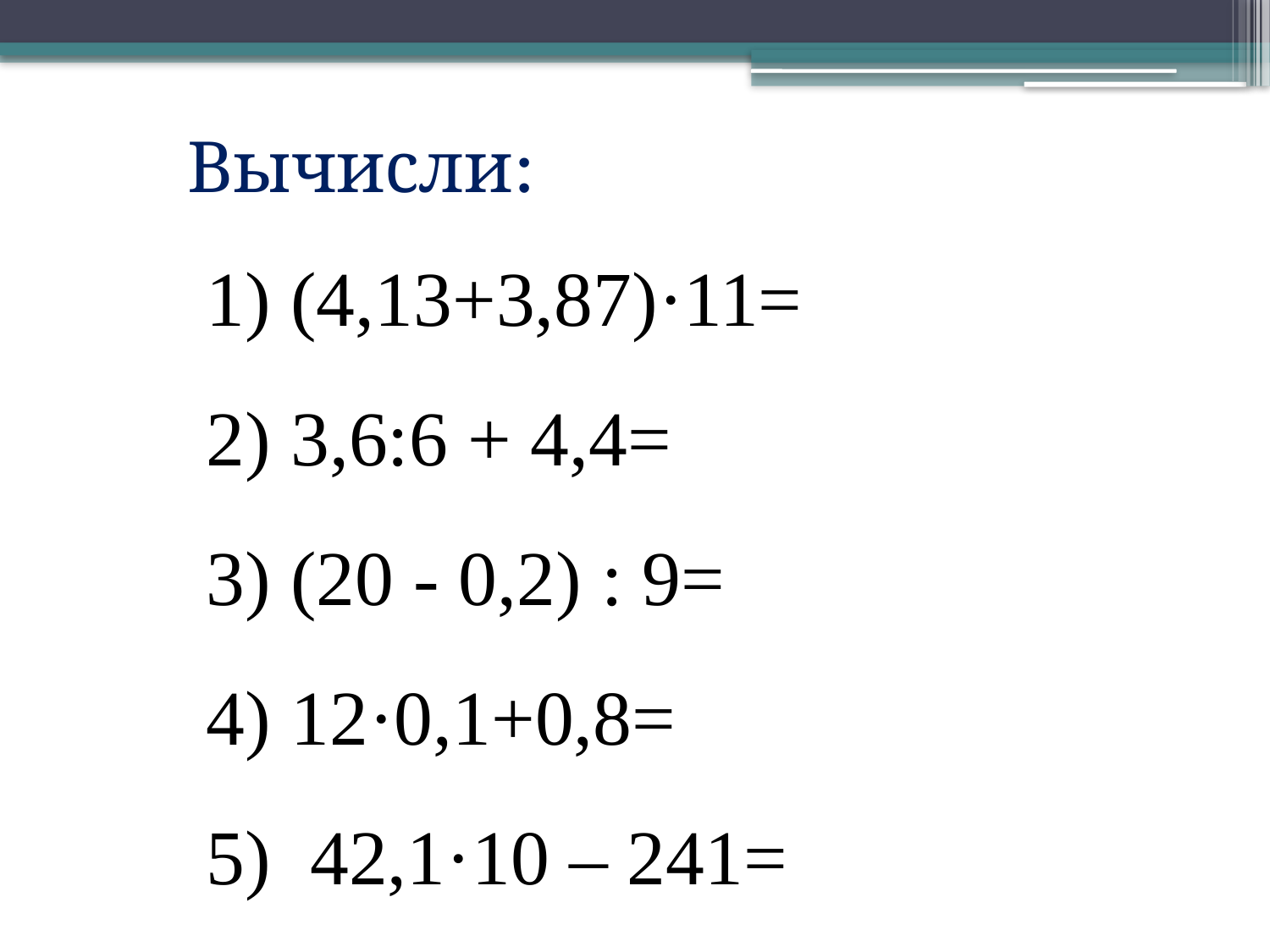

Вычисли:
1) (4,13+3,87)·11=
2) 3,6:6 + 4,4=
3) (20 - 0,2) : 9=
4) 12·0,1+0,8=
5)  42,1·10 – 241=